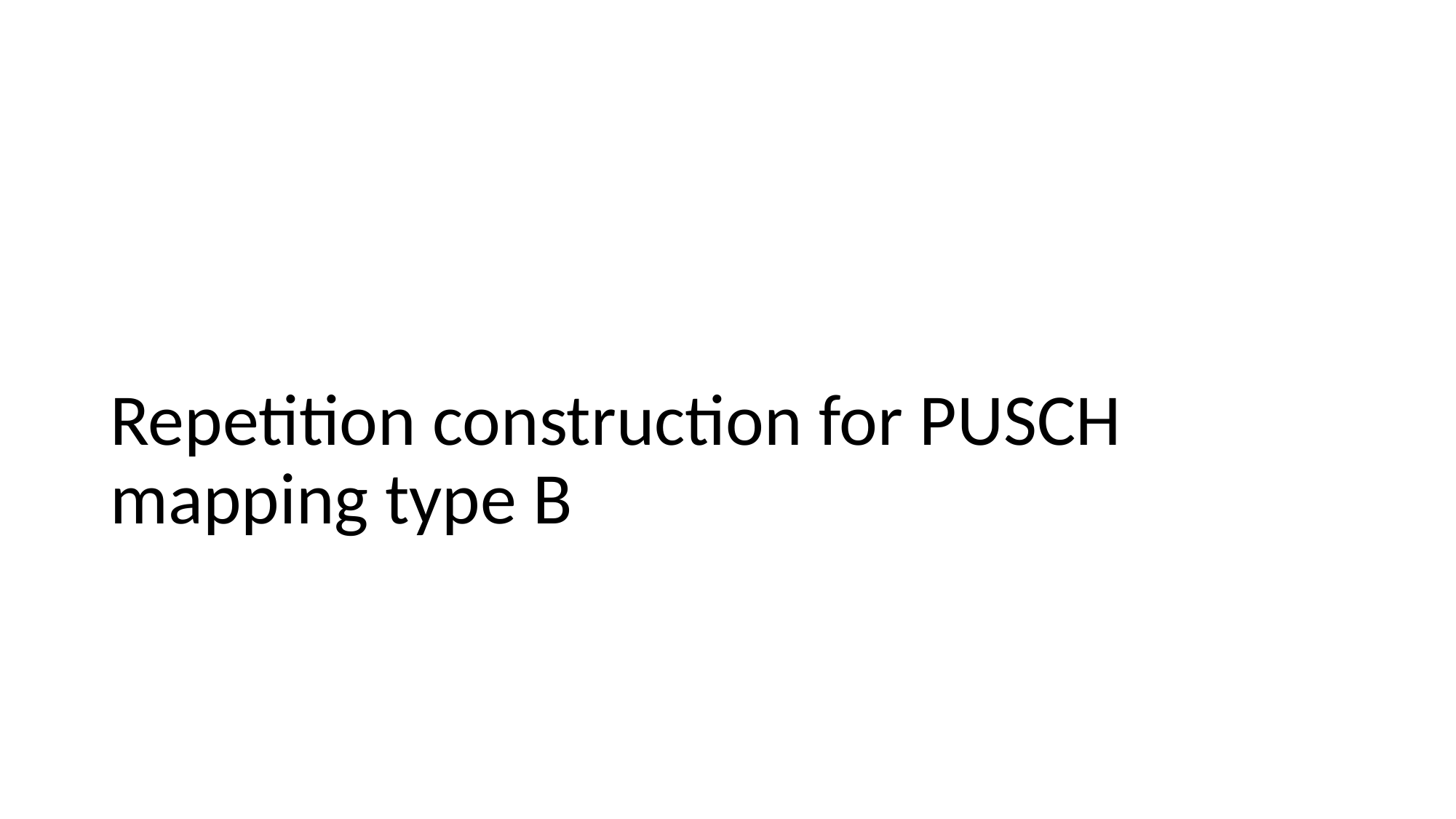

# Repetition construction for PUSCH mapping type B